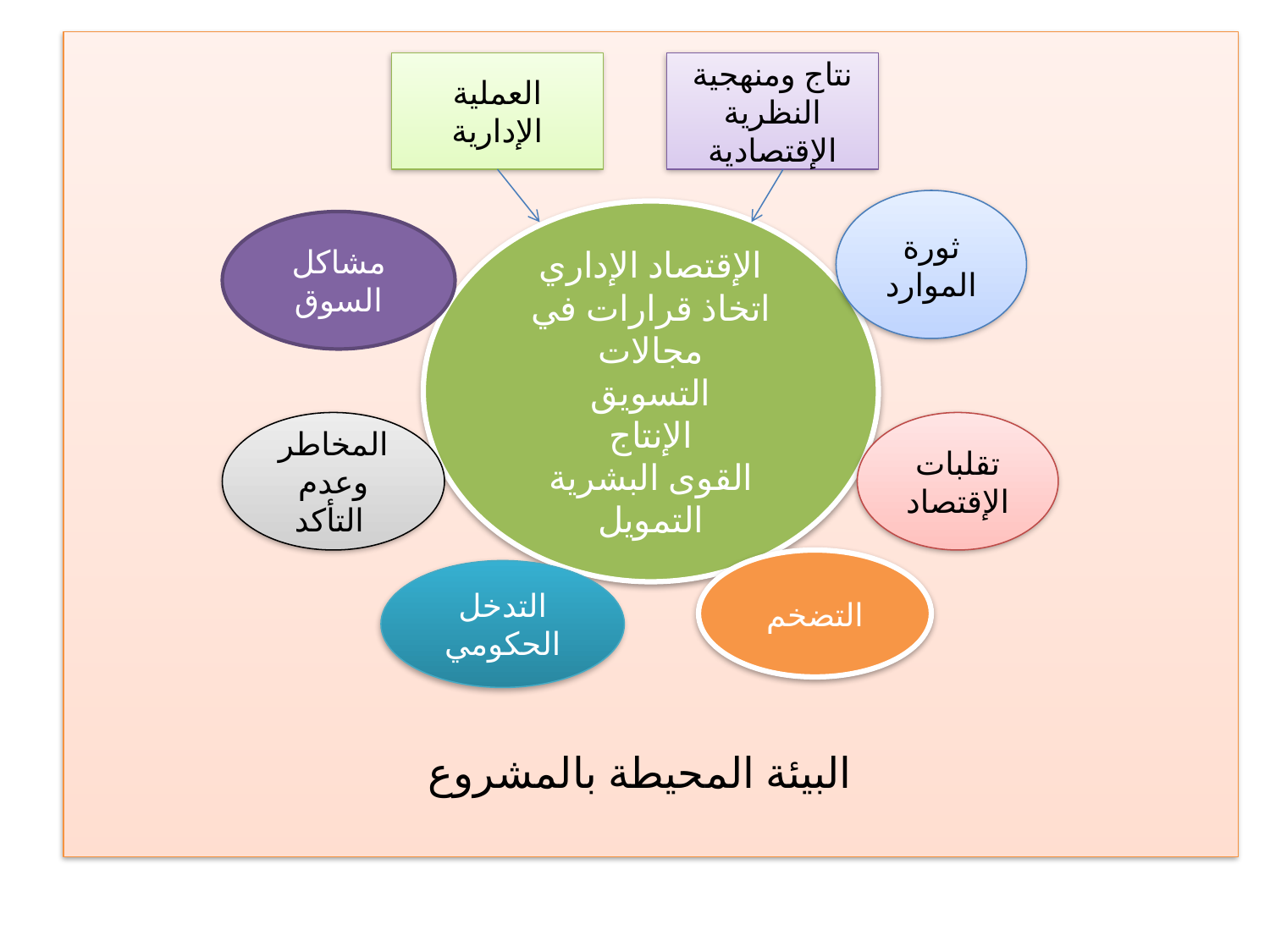

البيئة المحيطة بالمشروع
العملية الإدارية
نتاج ومنهجية النظرية الإقتصادية
ثورة الموارد
الإقتصاد الإداري
اتخاذ قرارات في مجالات
التسويق
الإنتاج
القوى البشرية
التمويل
مشاكل السوق
المخاطر وعدم التأكد
تقلبات الإقتصاد
التضخم
التدخل الحكومي